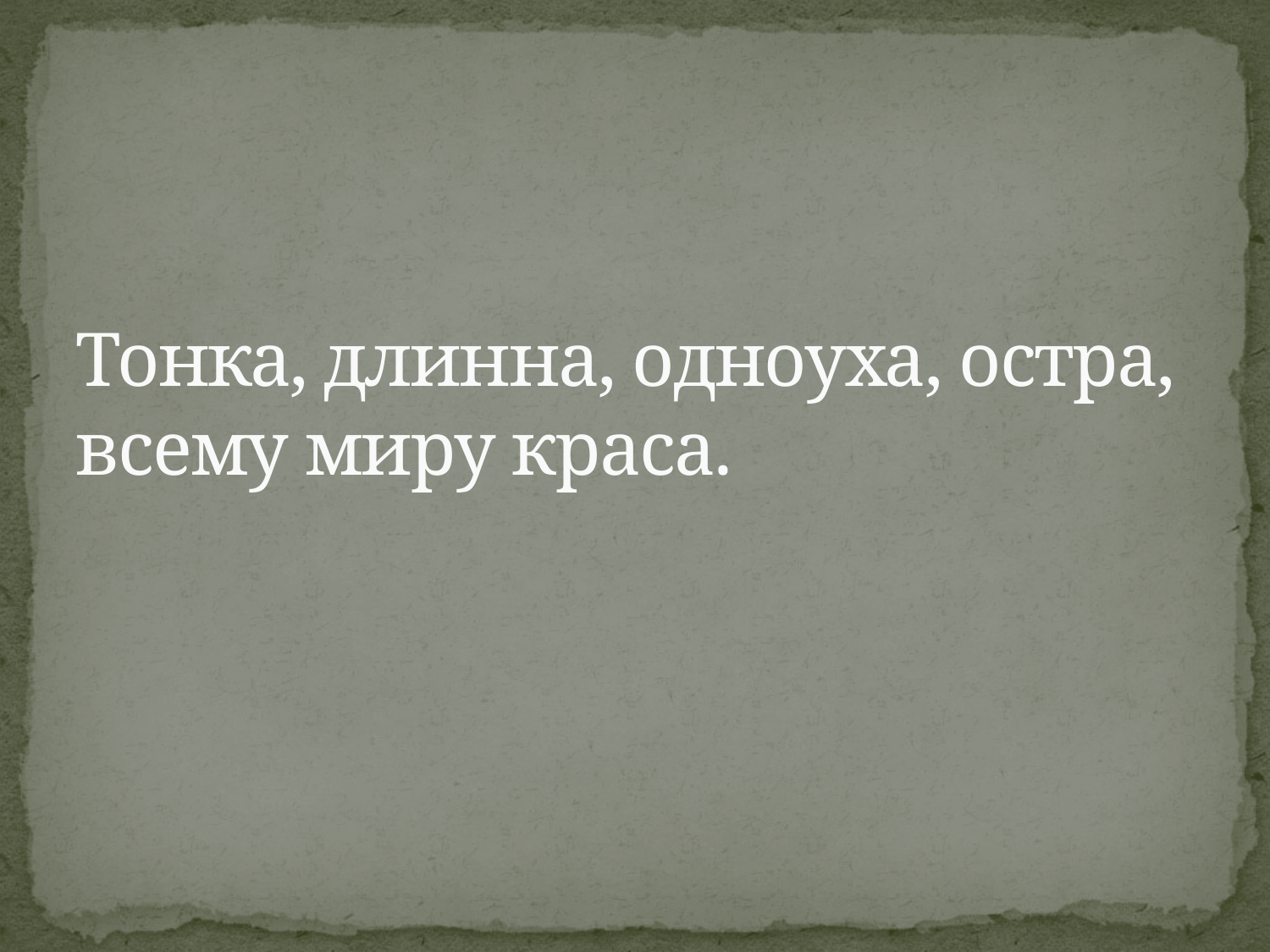

# Тонка, длинна, одноуха, остра, всему миру краса.